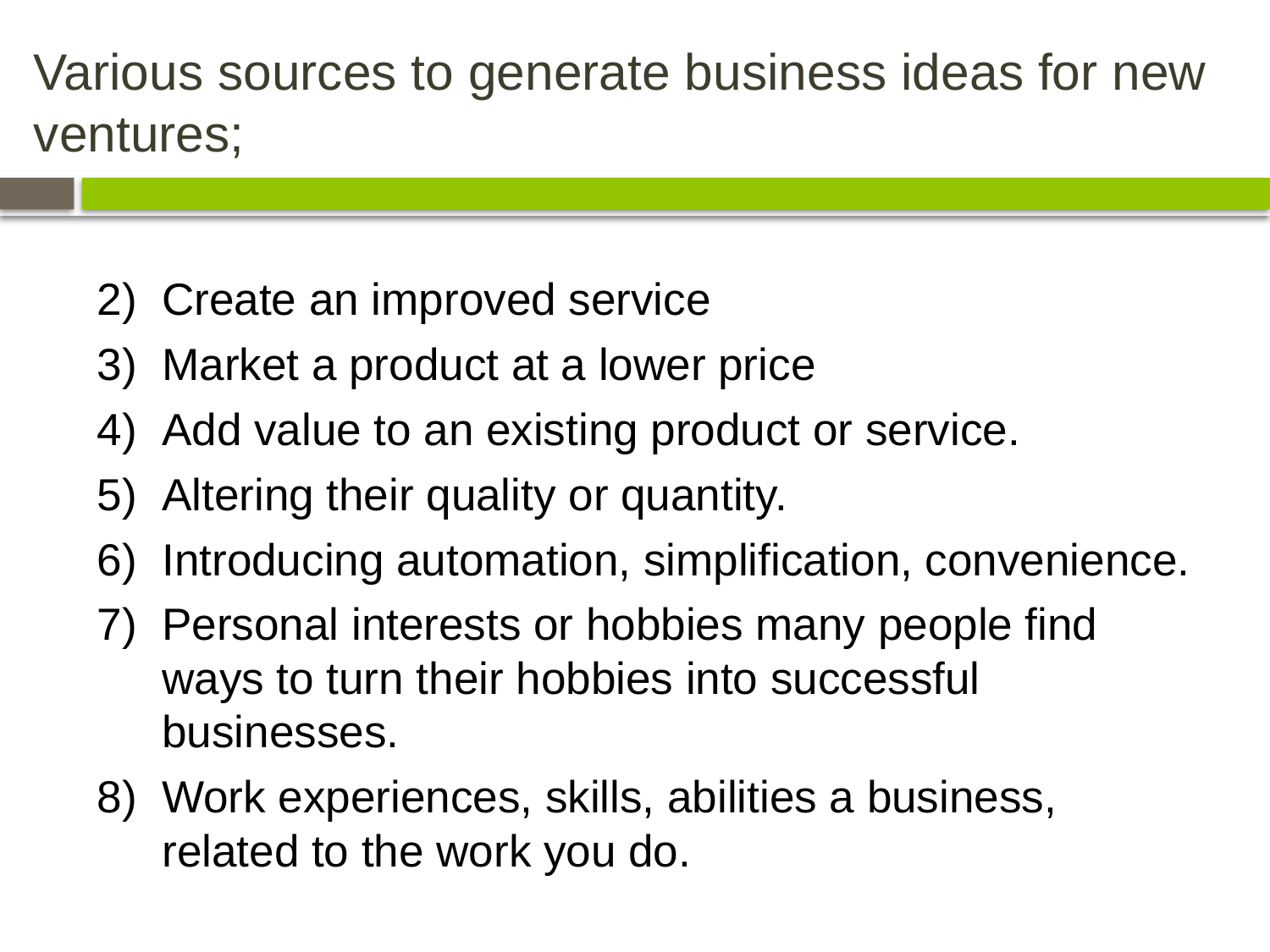

# Various sources to generate business ideas for new ventures;
Create an improved service
Market a product at a lower price
Add value to an existing product or service.
Altering their quality or quantity.
Introducing automation, simplification, convenience.
Personal interests or hobbies many people find ways to turn their hobbies into successful businesses.
Work experiences, skills, abilities a business, related to the work you do.